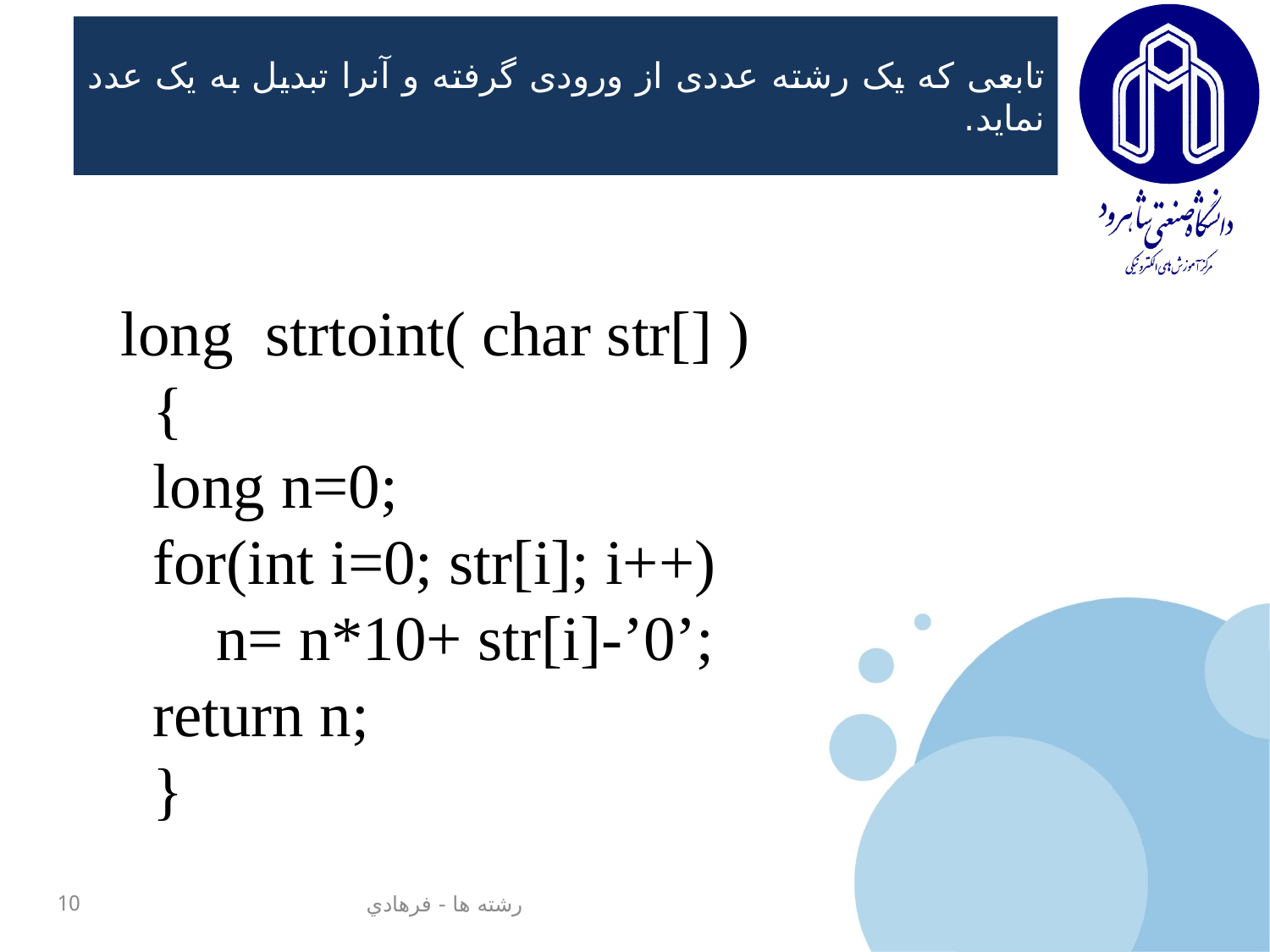

# تابعی که یک رشته عددی از ورودی گرفته و آنرا تبدیل به یک عدد نماید.
long  strtoint( char str[] )
  {
  long n=0;
  for(int i=0; str[i]; i++)
      n= n*10+ str[i]-’0’;
  return n;
  }
10
رشته ها - فرهادي